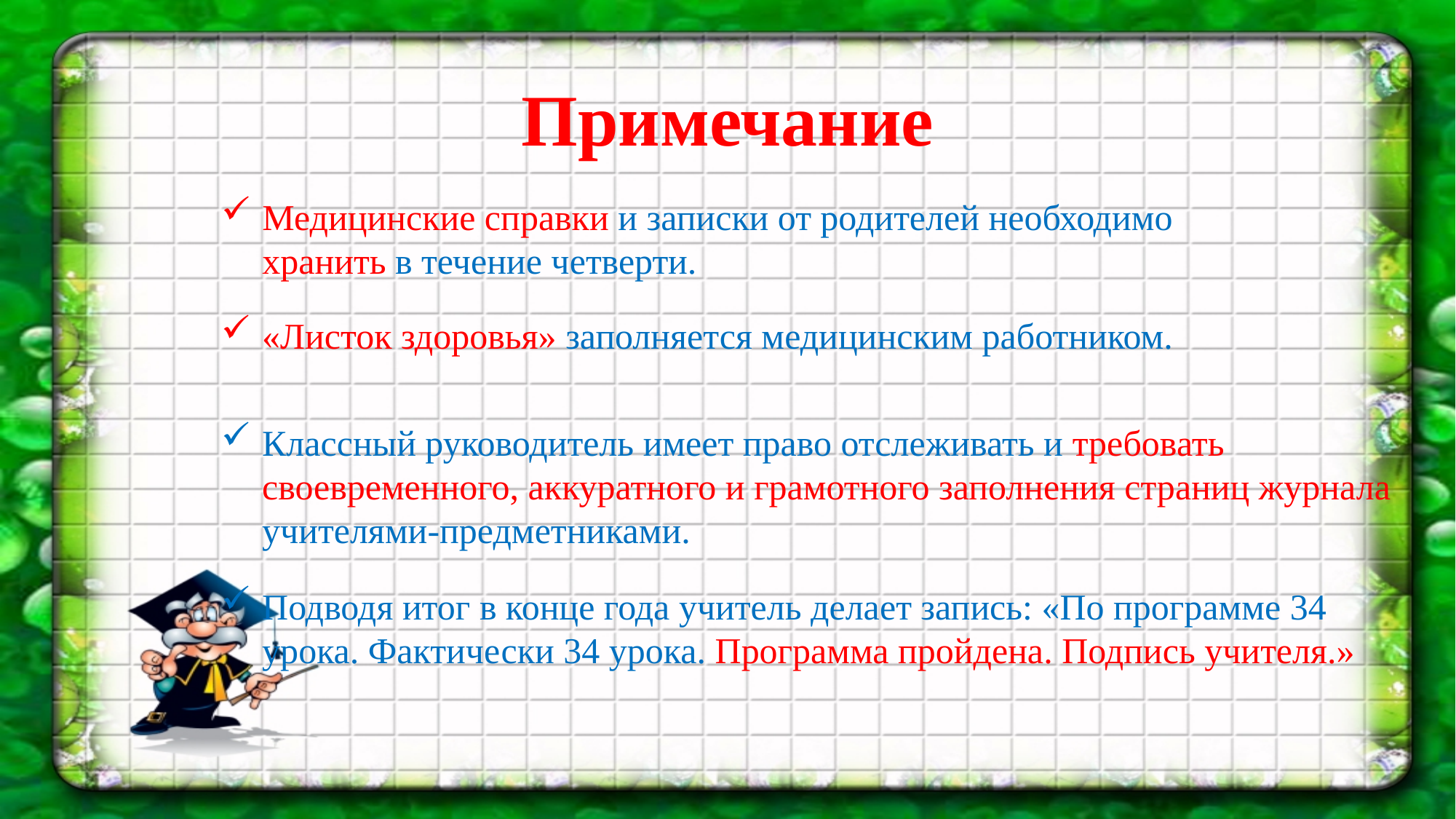

# Примечание
Медицинские справки и записки от родителей необходимо хранить в течение четверти.
«Листок здоровья» заполняется медицинским работником.
Классный руководитель имеет право отслеживать и требовать своевременного, аккуратного и грамотного заполнения страниц журнала учителями-предметниками.
Подводя итог в конце года учитель делает запись: «По программе 34 урока. Фактически 34 урока. Программа пройдена. Подпись учителя.»